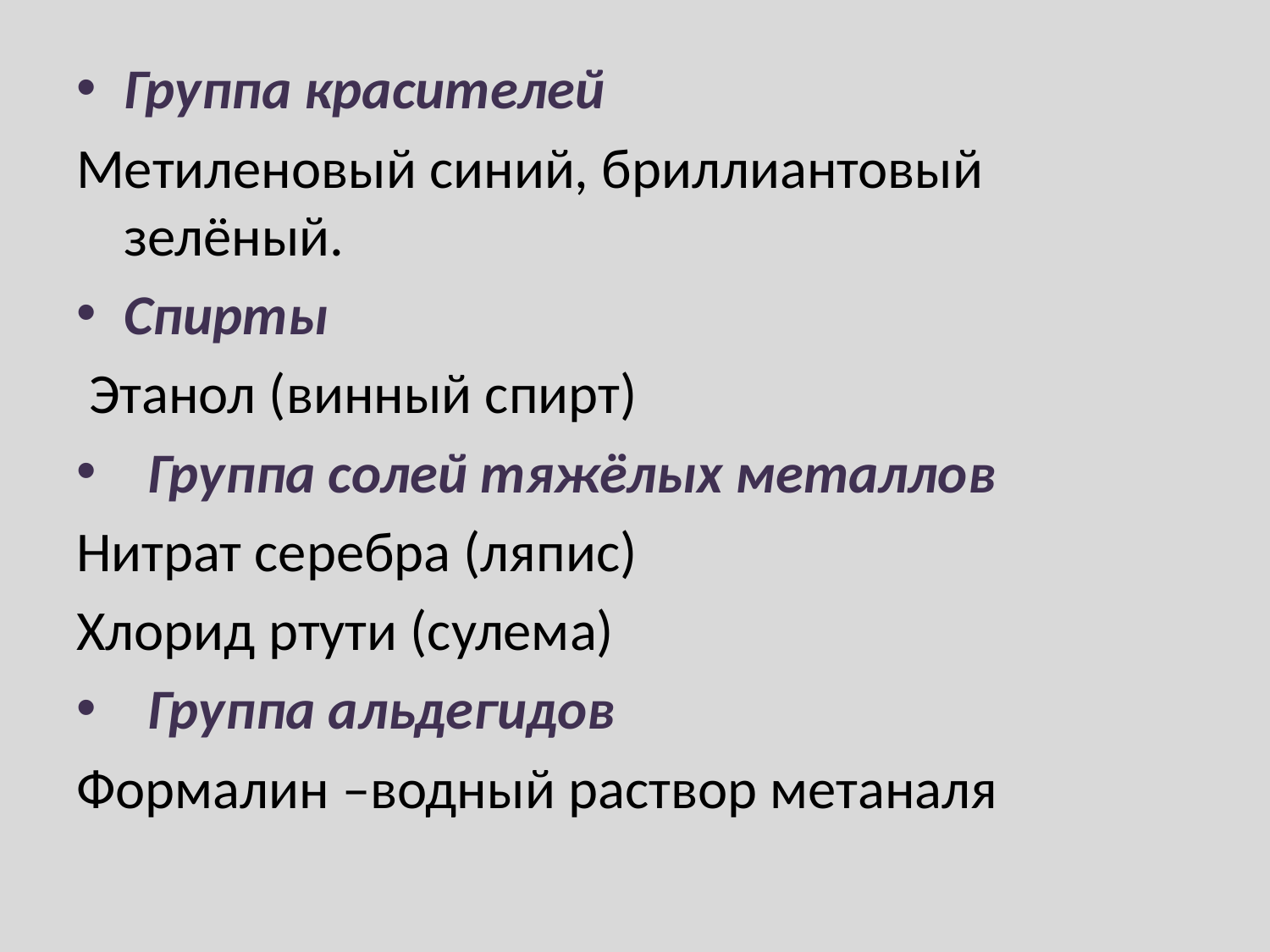

Группа красителей
Метиленовый синий, бриллиантовый зелёный.
Спирты
 Этанол (винный спирт)
Группа солей тяжёлых металлов
Нитрат серебра (ляпис)
Хлорид ртути (сулема)
Группа альдегидов
Формалин –водный раствор метаналя